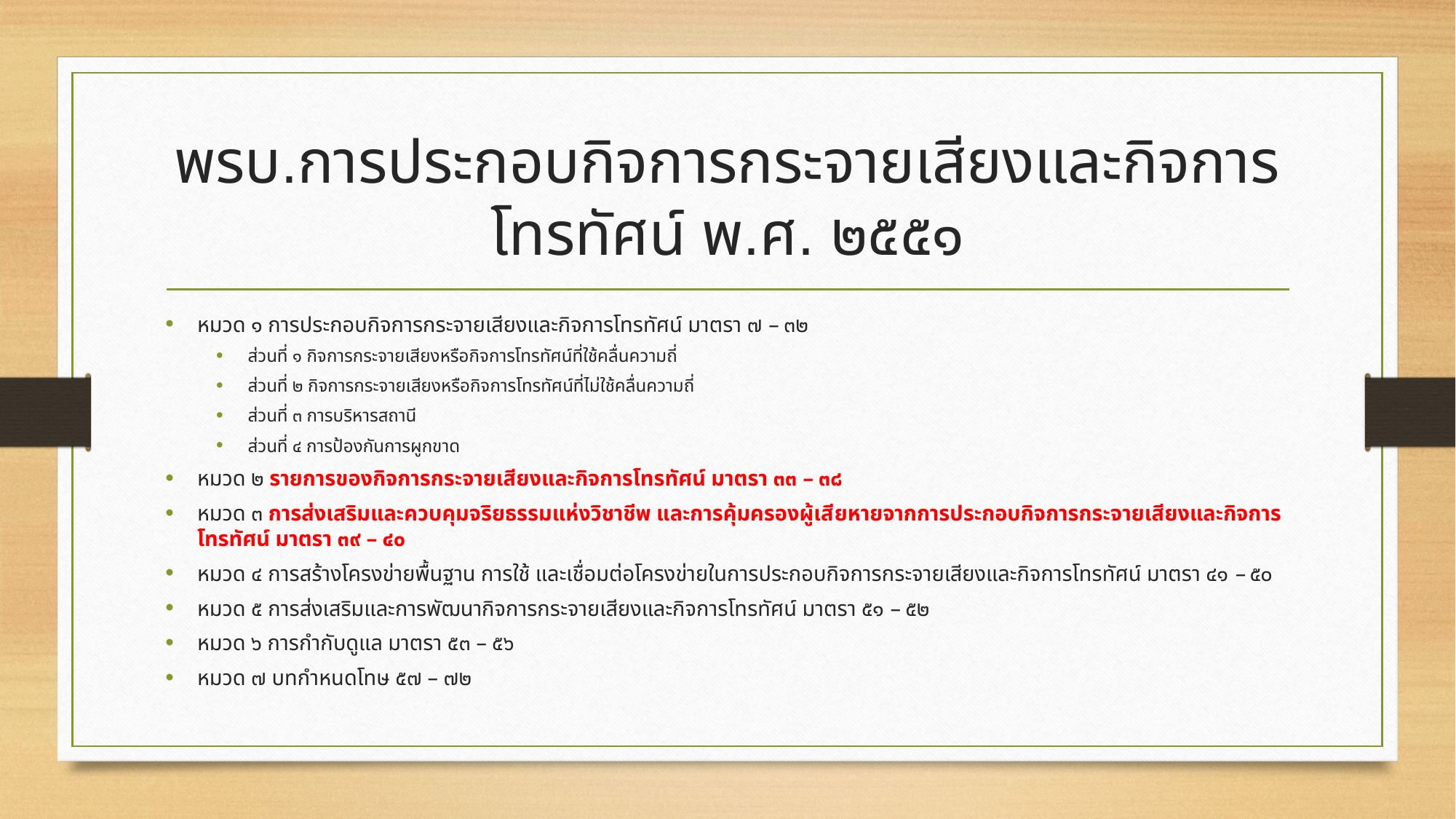

# พรบ.การประกอบกิจการกระจายเสียงและกิจการโทรทัศน์ พ.ศ. ๒๕๕๑
หมวด ๑ การประกอบกิจการกระจายเสียงและกิจการโทรทัศน์ มาตรา ๗ – ๓๒
ส่วนที่ ๑ กิจการกระจายเสียงหรือกิจการโทรทัศน์ที่ใช้คลื่นความถี่
ส่วนที่ ๒ กิจการกระจายเสียงหรือกิจการโทรทัศน์ที่ไม่ใช้คลื่นความถี่
ส่วนที่ ๓ การบริหารสถานี
ส่วนที่ ๔ การป้องกันการผูกขาด
หมวด ๒ รายการของกิจการกระจายเสียงและกิจการโทรทัศน์ มาตรา ๓๓ – ๓๘
หมวด ๓ การส่งเสริมและควบคุมจริยธรรมแห่งวิชาชีพ และการคุ้มครองผู้เสียหายจากการประกอบกิจการกระจายเสียงและกิจการโทรทัศน์ มาตรา ๓๙ – ๔๐
หมวด ๔ การสร้างโครงข่ายพื้นฐาน การใช้ และเชื่อมต่อโครงข่ายในการประกอบกิจการกระจายเสียงและกิจการโทรทัศน์ มาตรา ๔๑ – ๕๐
หมวด ๕ การส่งเสริมและการพัฒนากิจการกระจายเสียงและกิจการโทรทัศน์ มาตรา ๕๑ – ๕๒
หมวด ๖ การกำกับดูแล มาตรา ๕๓ – ๕๖
หมวด ๗ บทกำหนดโทษ ๕๗ – ๗๒